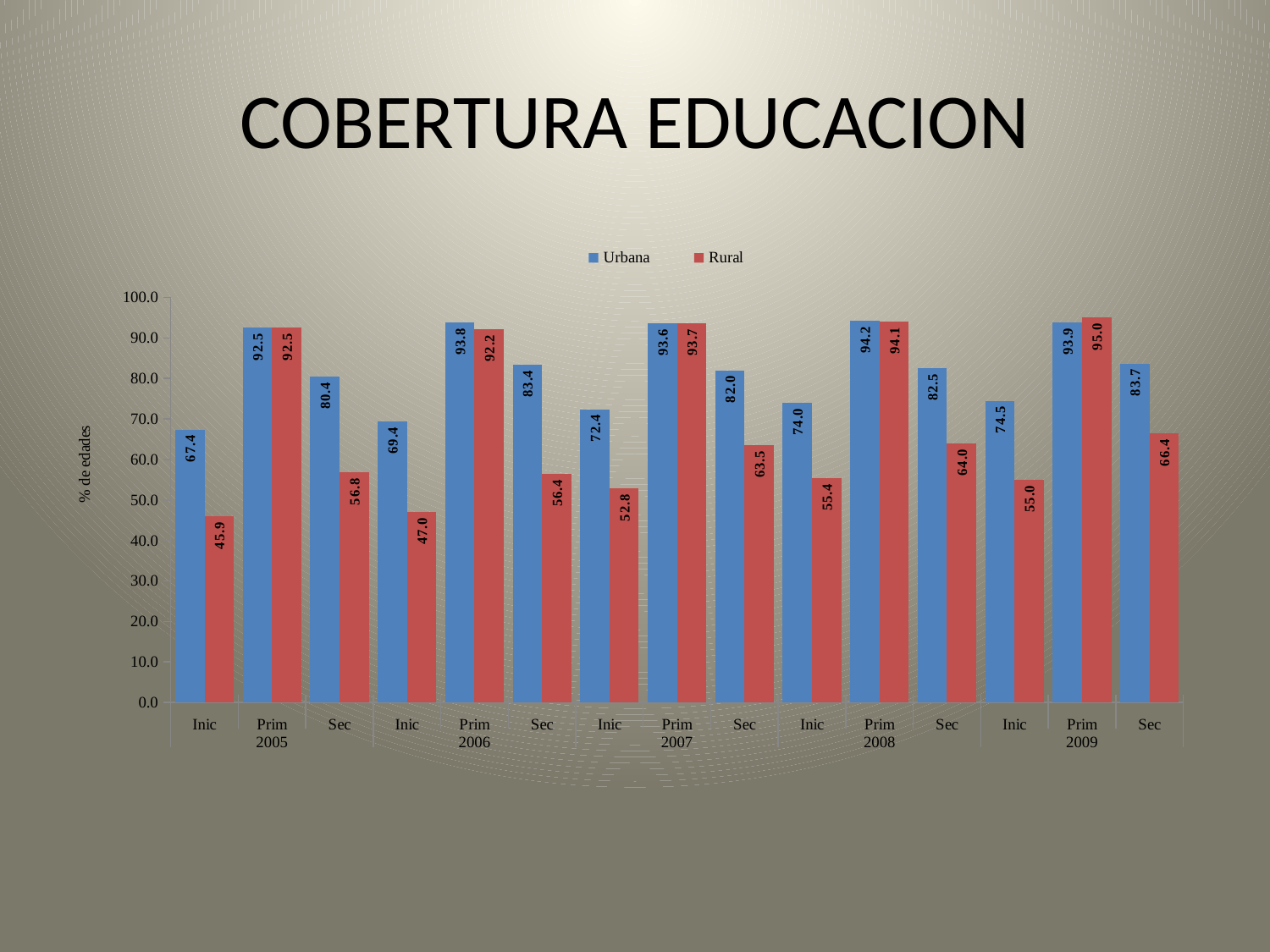

# COBERTURA EDUCACION

### Chart

| Category | Urbana | Rural |
|---|---|---|
| Inic | 67.4 | 45.9 |
| Prim | 92.5 | 92.5 |
| Sec | 80.4 | 56.8 |
| Inic | 69.4 | 47.0 |
| Prim | 93.8 | 92.2 |
| Sec | 83.4 | 56.4 |
| Inic | 72.4 | 52.8 |
| Prim | 93.6 | 93.7 |
| Sec | 82.0 | 63.5 |
| Inic | 74.0 | 55.4 |
| Prim | 94.2 | 94.1 |
| Sec | 82.5 | 64.0 |
| Inic | 74.5 | 55.0 |
| Prim | 93.9 | 95.0 |
| Sec | 83.7 | 66.4 |